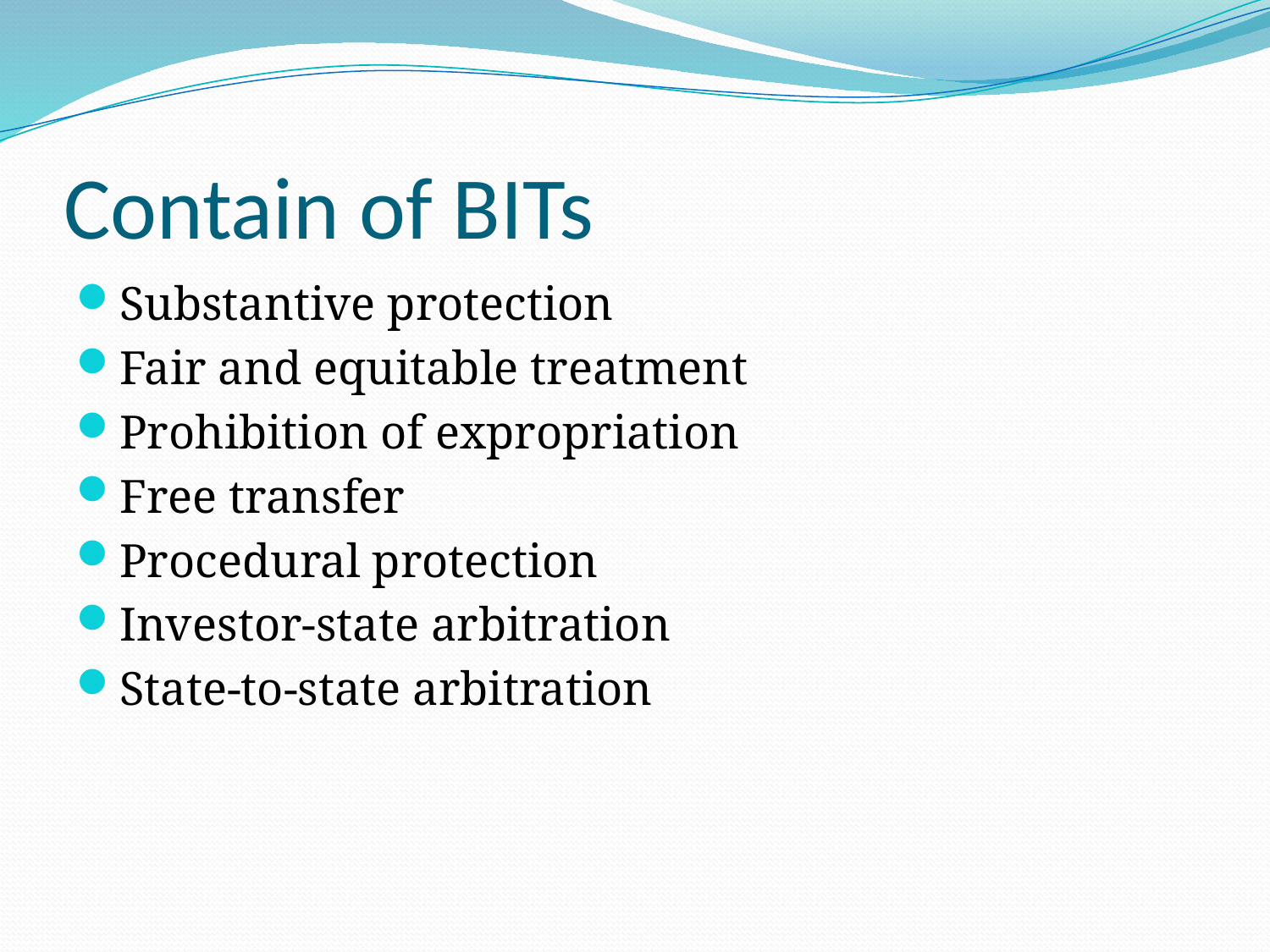

# Contain of BITs
Substantive protection
Fair and equitable treatment
Prohibition of expropriation
Free transfer
Procedural protection
Investor-state arbitration
State-to-state arbitration